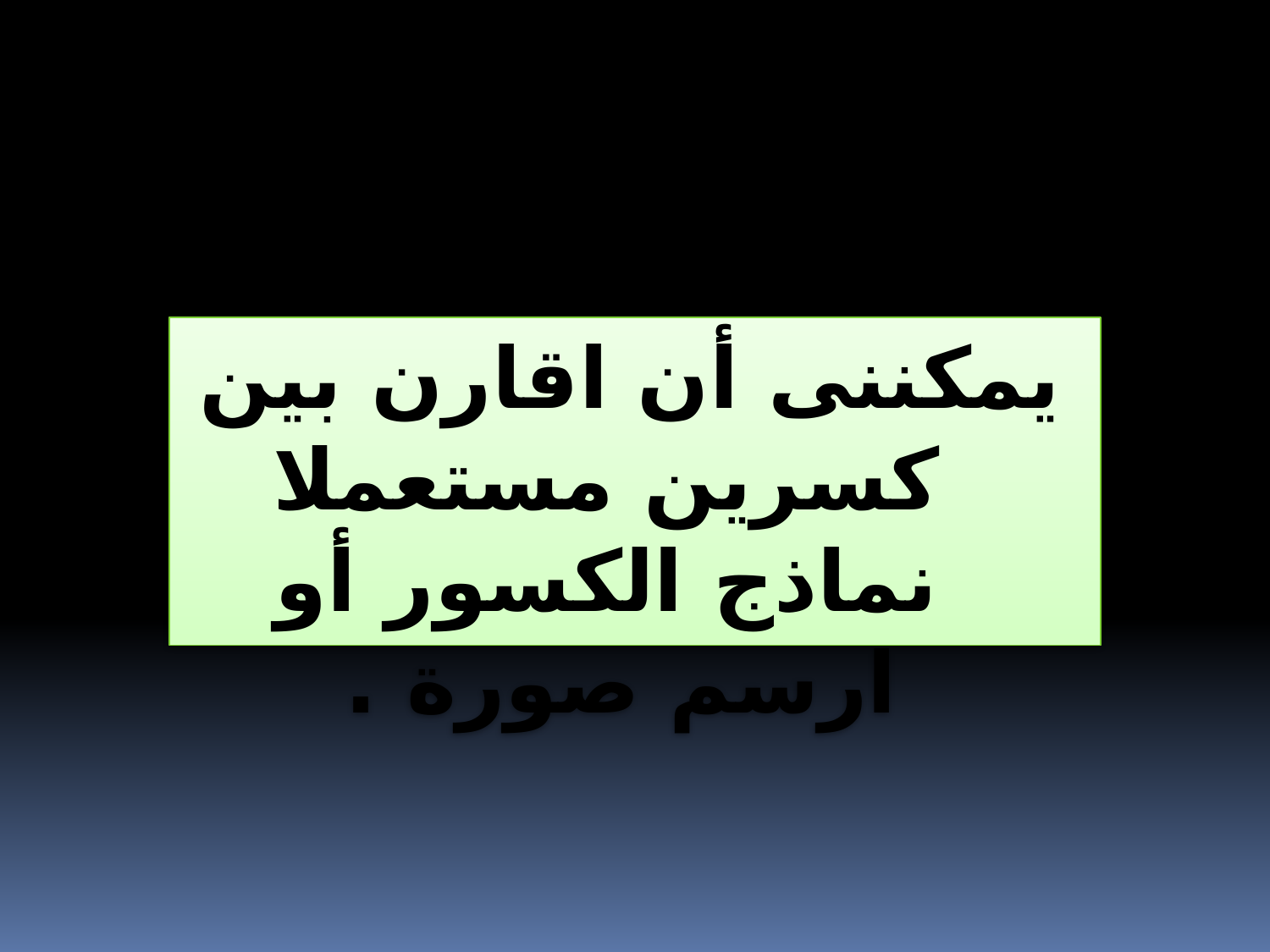

يمكننى أن اقارن بين كسرين مستعملا نماذج الكسور أو ارسم صورة .